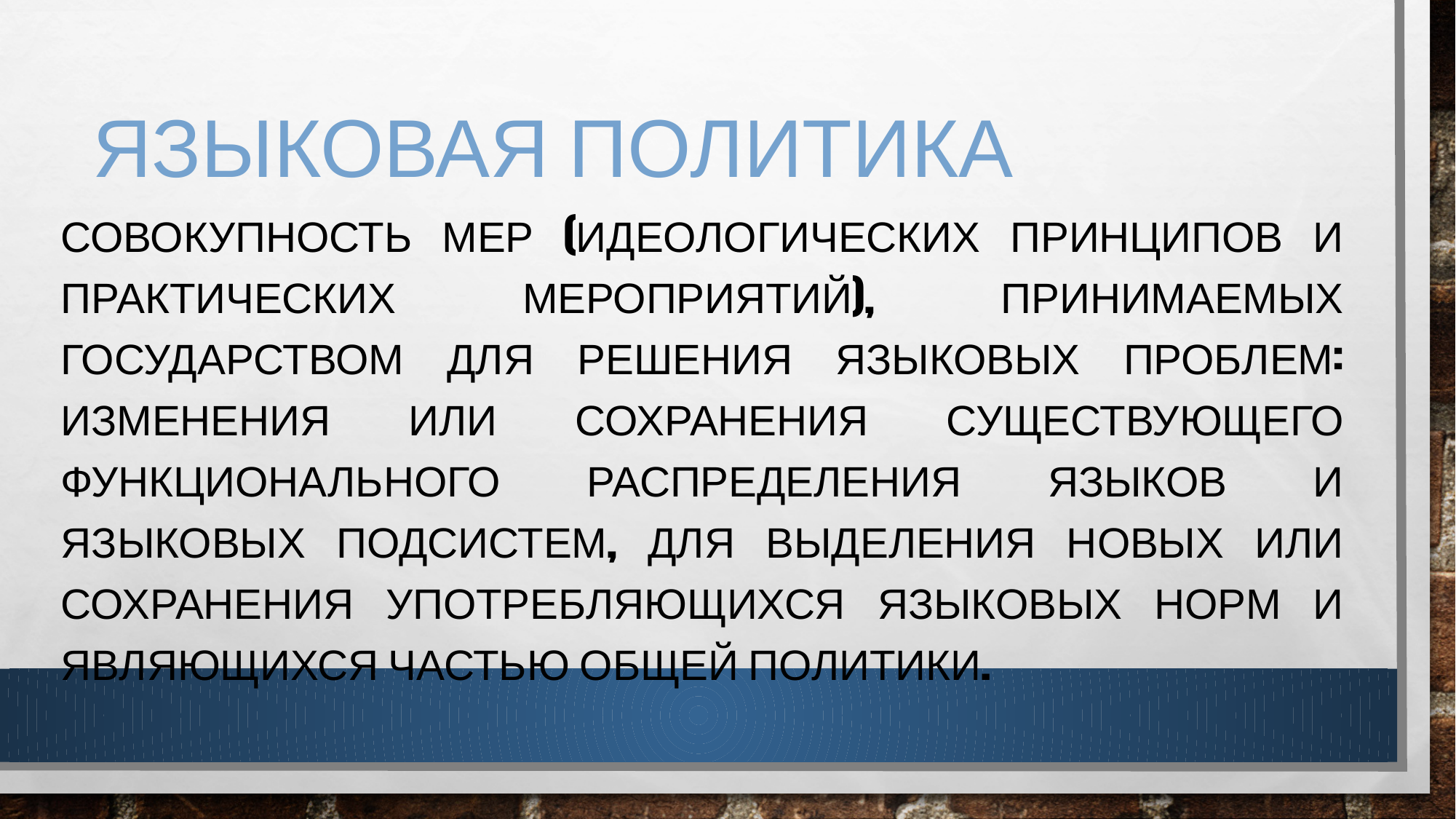

# Языковая политика
Совокупность мер (идеологических принципов и практических мероприятий), принимаемых государством для решения языковых проблем: изменения или сохранения существующего функционального распределения языков и языковых подсистем, для выделения новых или сохранения употребляющихся языковых норм и являющихся частью общей политики.